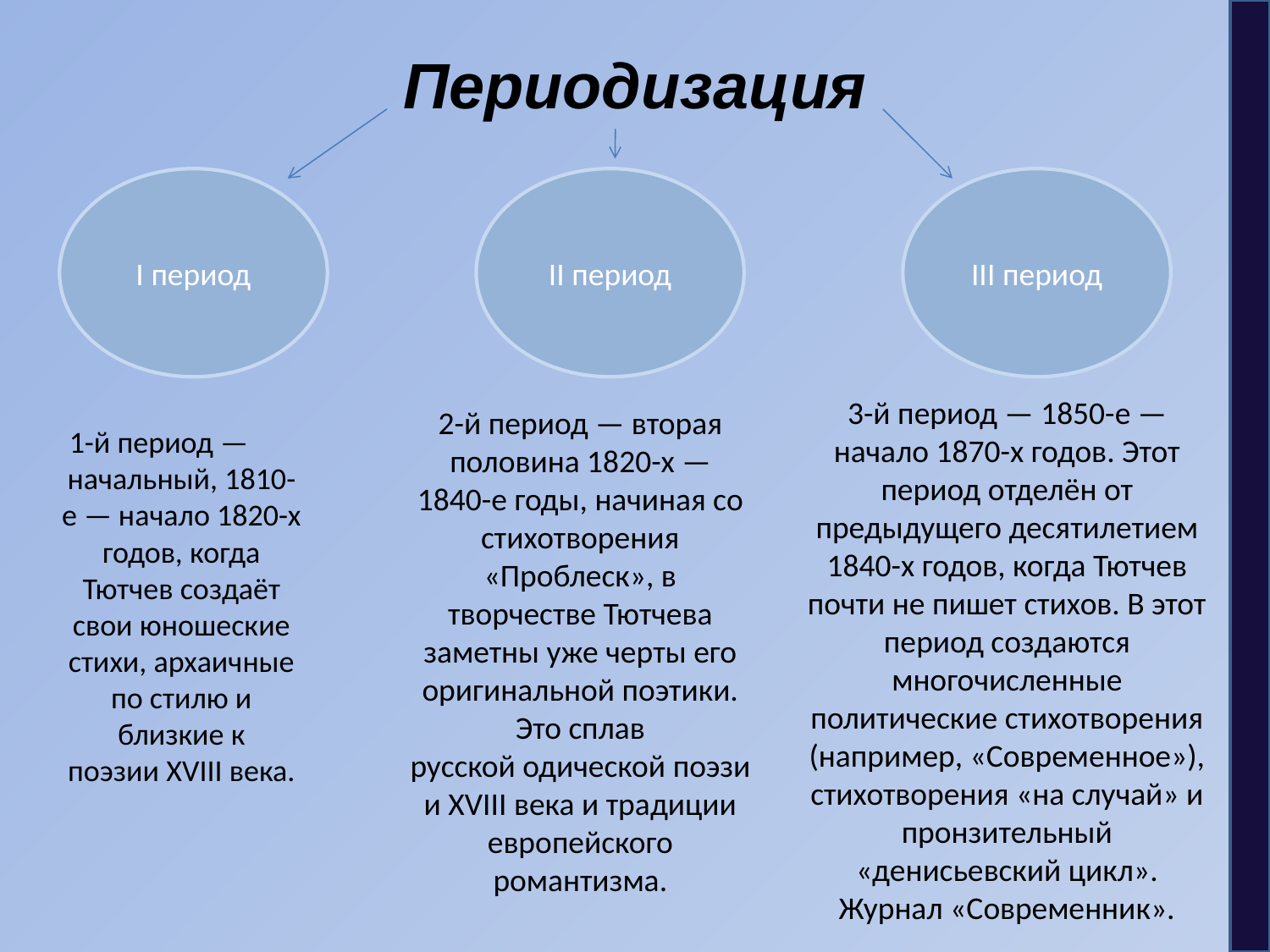

# Периодизация
I период
II период
III период
3-й период — 1850-е — начало 1870-х годов. Этот период отделён от предыдущего десятилетием 1840-х годов, когда Тютчев почти не пишет стихов. В этот период создаются многочисленные политические стихотворения (например, «Современное»), стихотворения «на случай» и пронзительный «денисьевский цикл». Журнал «Современник».
2-й период — вторая половина 1820-х — 1840-е годы, начиная со стихотворения «Проблеск», в творчестве Тютчева заметны уже черты его оригинальной поэтики. Это сплав русской одической поэзии XVIII века и традиции европейского романтизма.
1-й период — начальный, 1810-е — начало 1820-х годов, когда Тютчев создаёт свои юношеские стихи, архаичные по стилю и близкие к поэзии XVIII века.